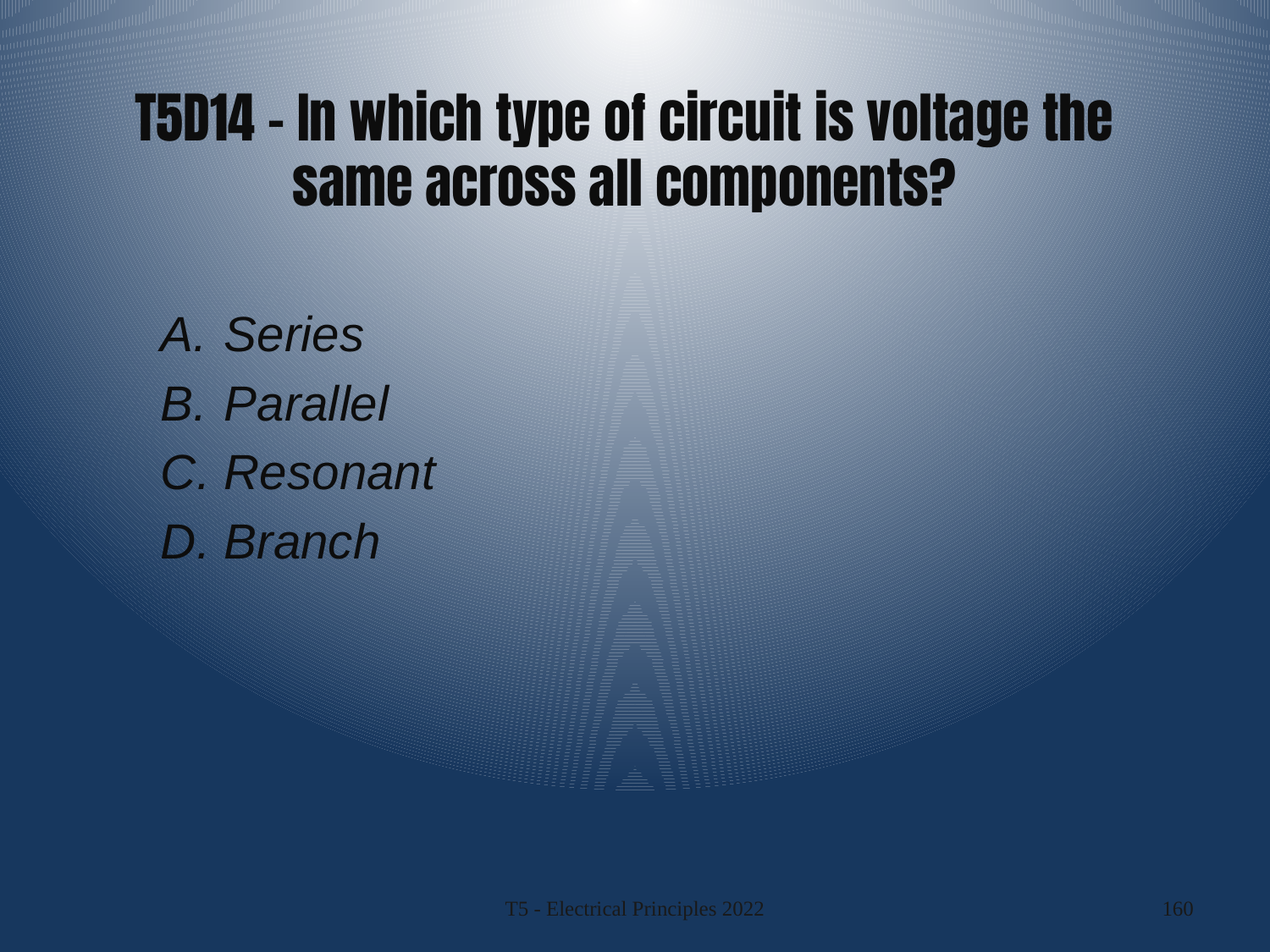

# T5D14 – In which type of circuit is voltage the same across all components?
Series
Parallel
Resonant
Branch
T5 - Electrical Principles 2022
160